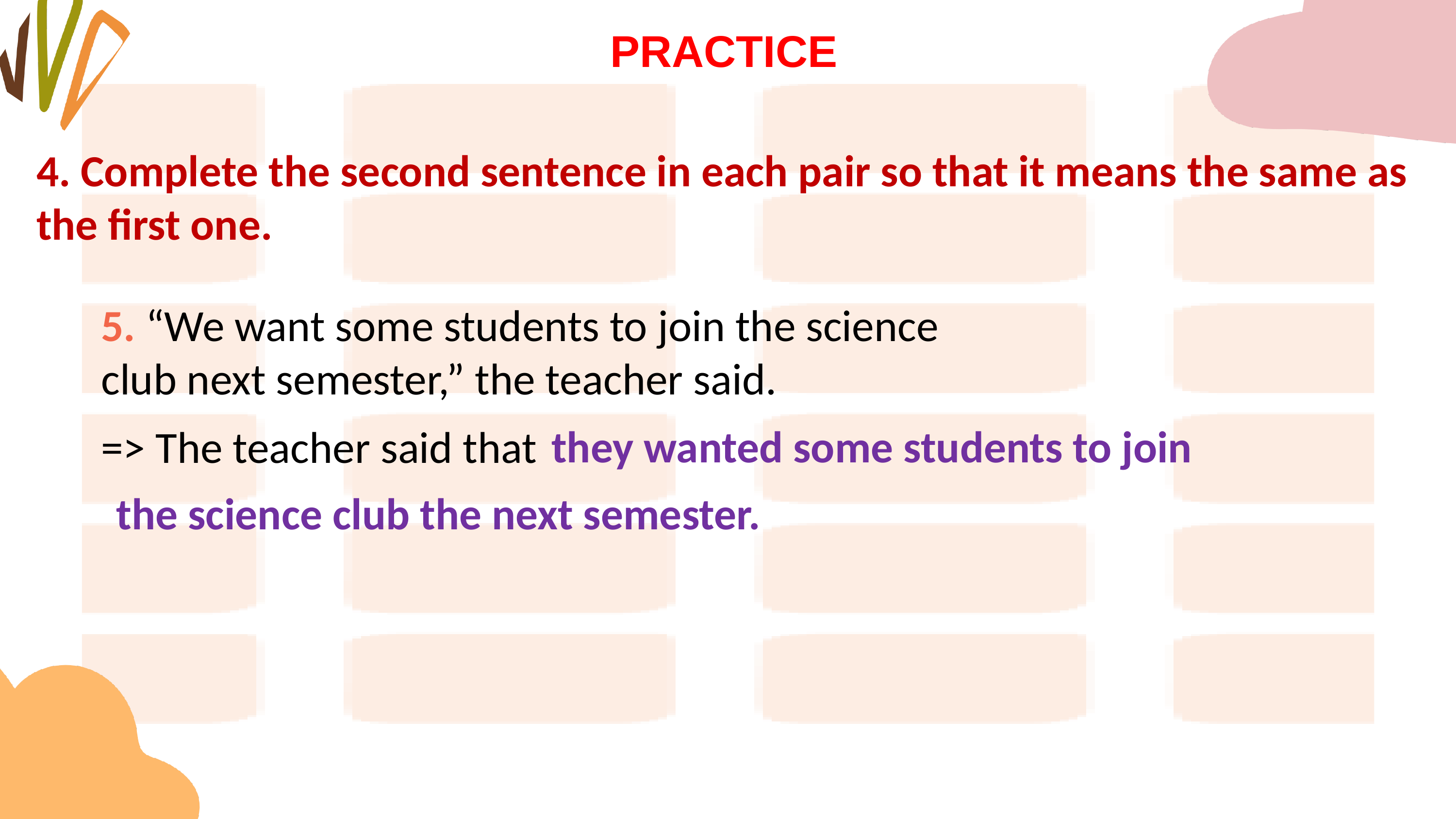

PRACTICE
4. Complete the second sentence in each pair so that it means the same as the first one.

5. “We want some students to join the science club next semester,” the teacher said.
=> The teacher said that
they wanted some students to join
the science club the next semester.